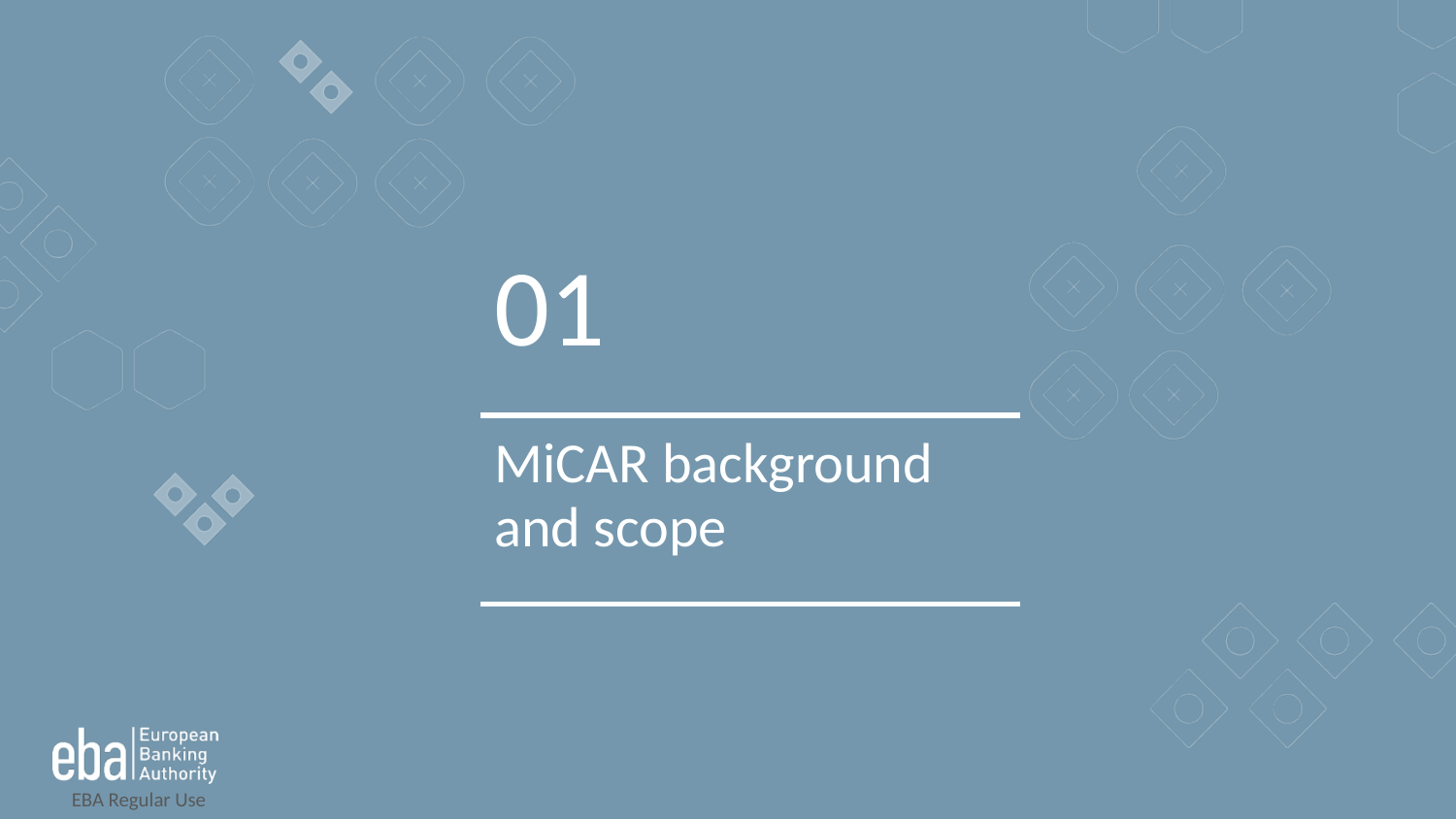

| 01 |
| --- |
| MiCAR background and scope |
|  |